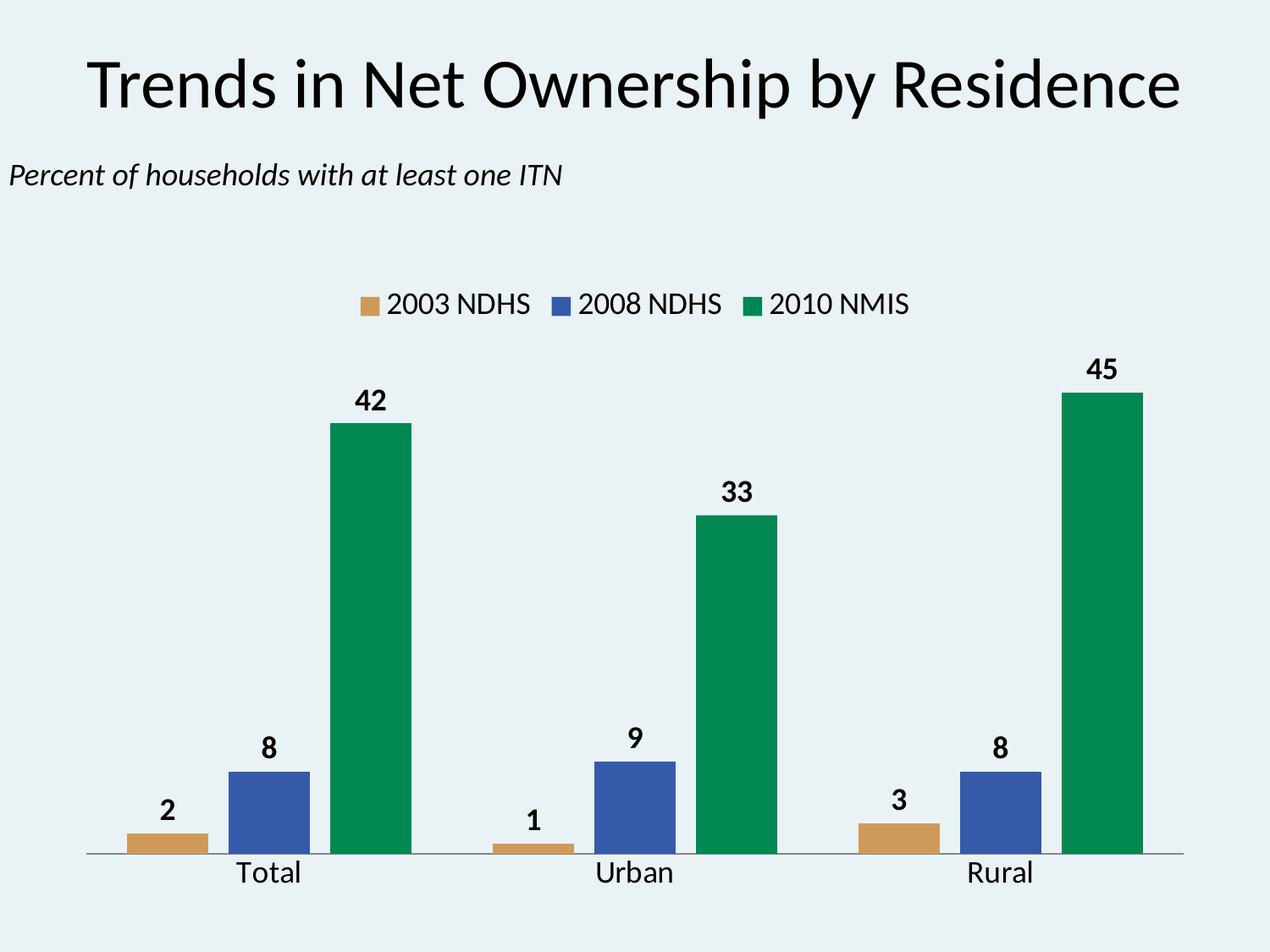

# Trends in Net Ownership by Residence
Percent of households with at least one ITN

### Chart

| Category | 2003 NDHS | 2008 NDHS | 2010 NMIS |
|---|---|---|---|
| Total | 2.0 | 8.0 | 42.0 |
| Urban | 1.0 | 9.0 | 33.0 |
| Rural | 3.0 | 8.0 | 45.0 |